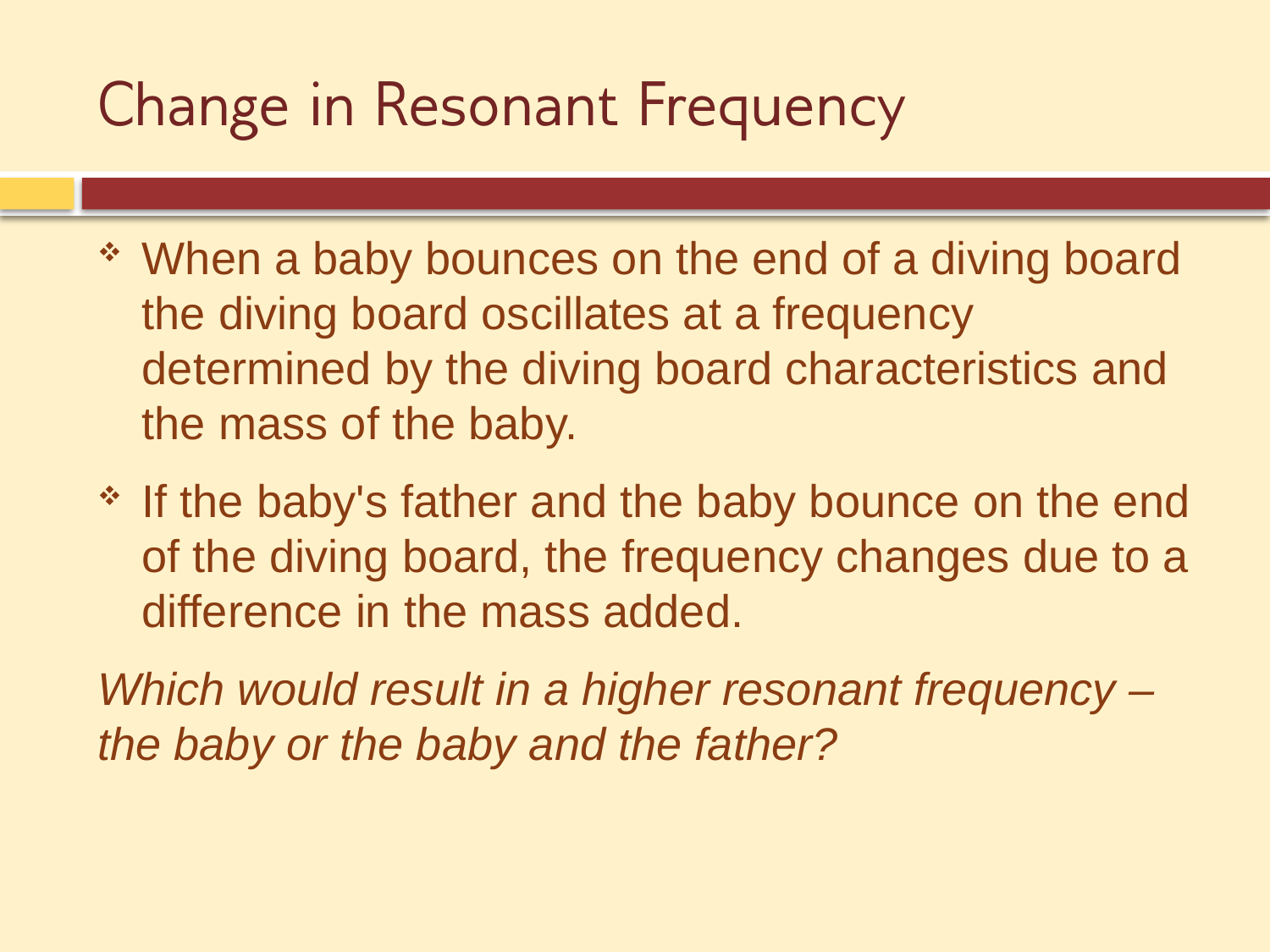

# Change in Resonant Frequency
When a baby bounces on the end of a diving board the diving board oscillates at a frequency determined by the diving board characteristics and the mass of the baby.
If the baby's father and the baby bounce on the end of the diving board, the frequency changes due to a difference in the mass added.
Which would result in a higher resonant frequency – the baby or the baby and the father?